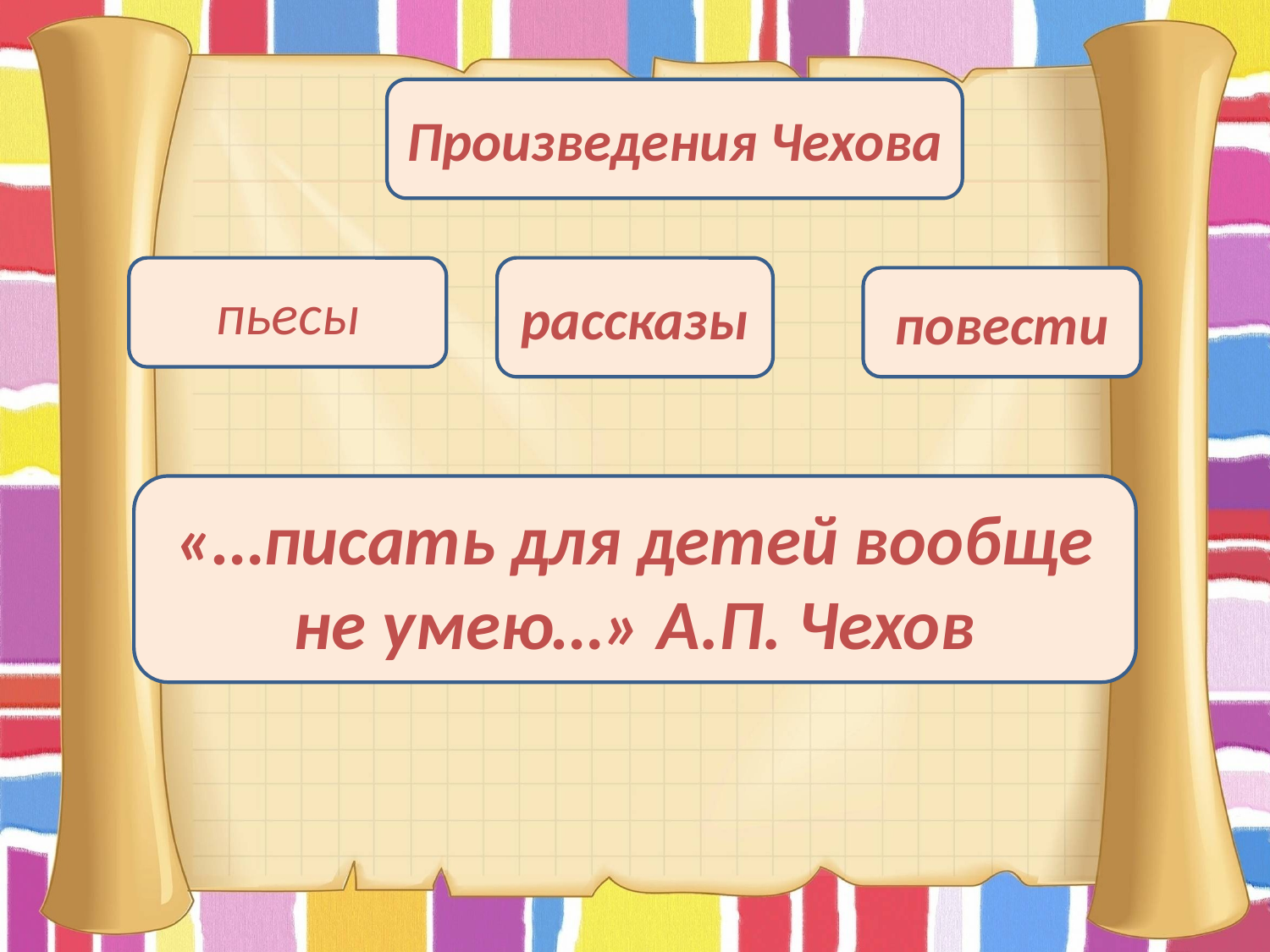

Произведения Чехова
пьесы
рассказы
повести
«…писать для детей вообще не умею…» А.П. Чехов